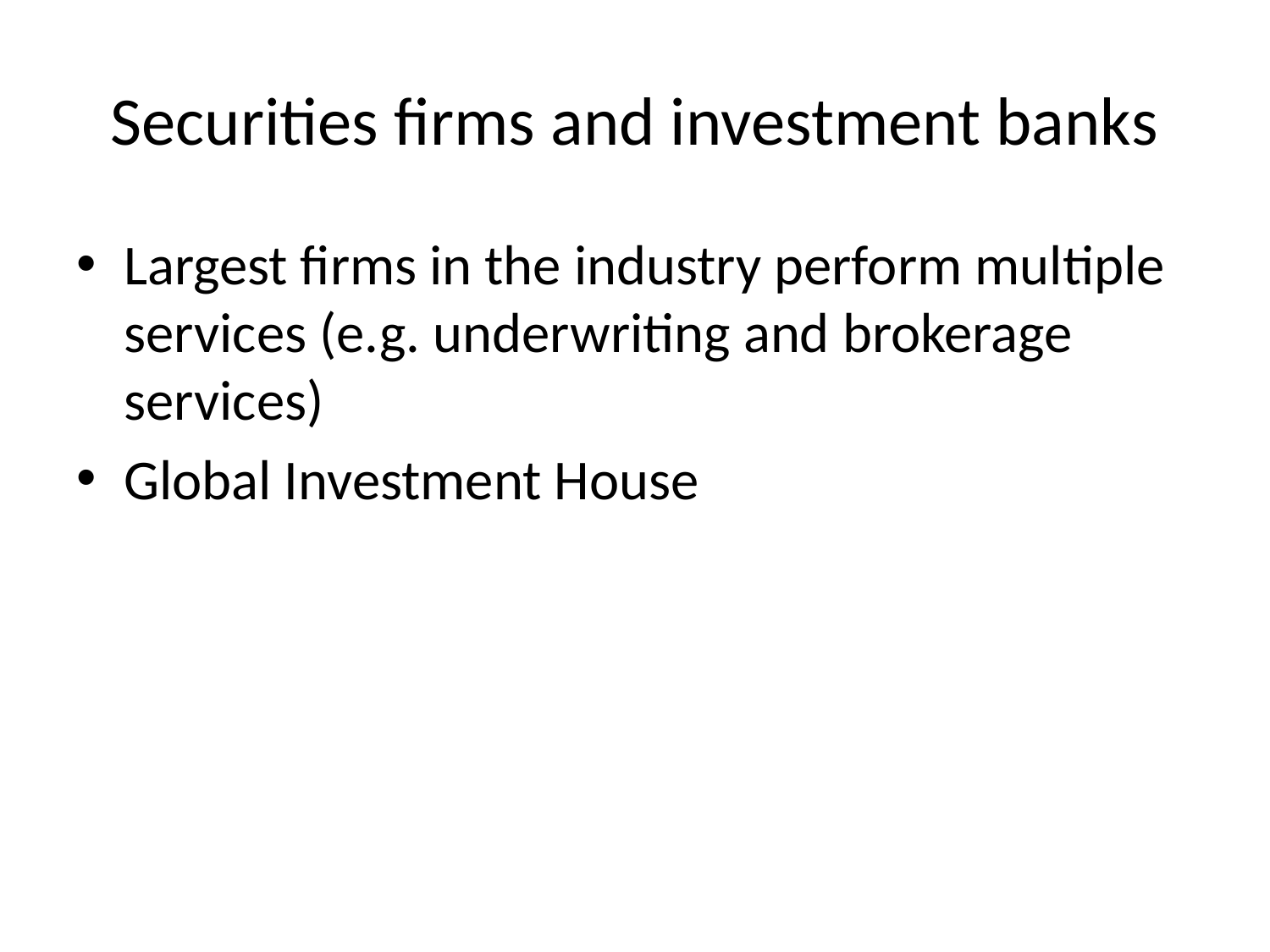

# Securities firms and investment banks
Largest firms in the industry perform multiple services (e.g. underwriting and brokerage services)
Global Investment House